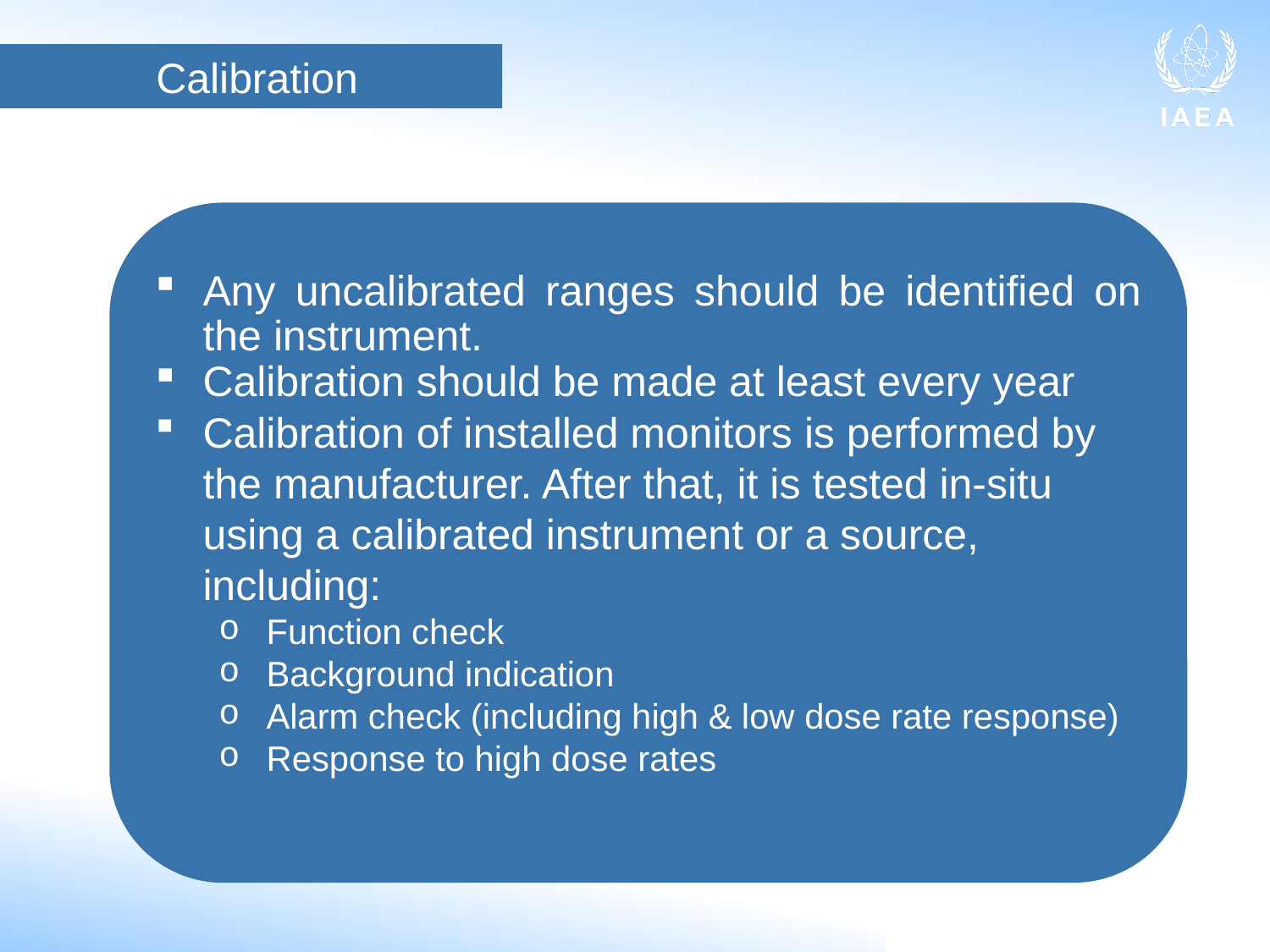

Calibration
Any uncalibrated ranges should be identified on the instrument.
Calibration should be made at least every year
Calibration of installed monitors is performed by the manufacturer. After that, it is tested in-situ using a calibrated instrument or a source, including:
Function check
Background indication
Alarm check (including high & low dose rate response)
Response to high dose rates